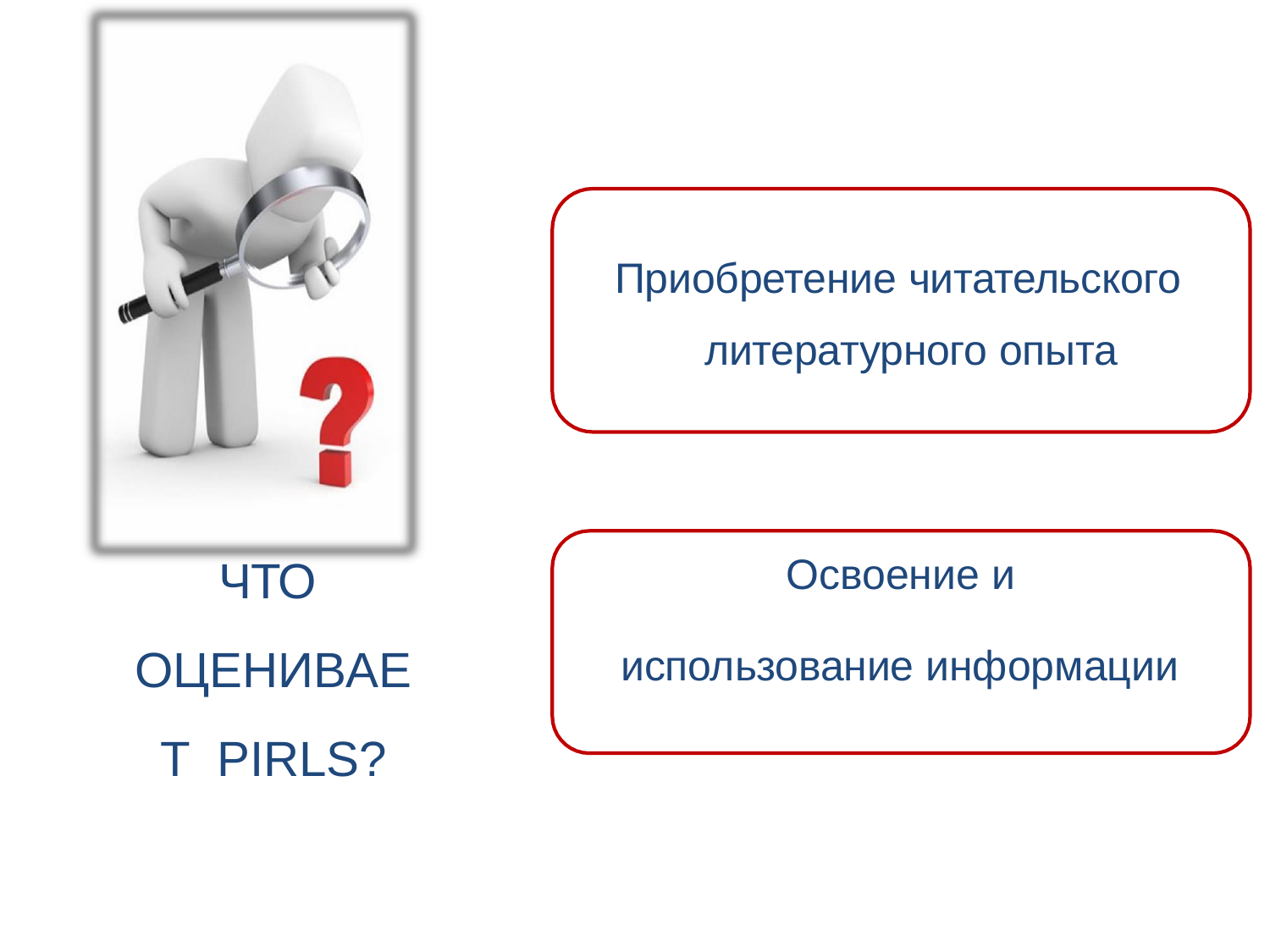

# Приобретение читательского  литературного опыта
ЧТО  ОЦЕНИВАЕТ  PIRLS?

Освоение и

использование информации